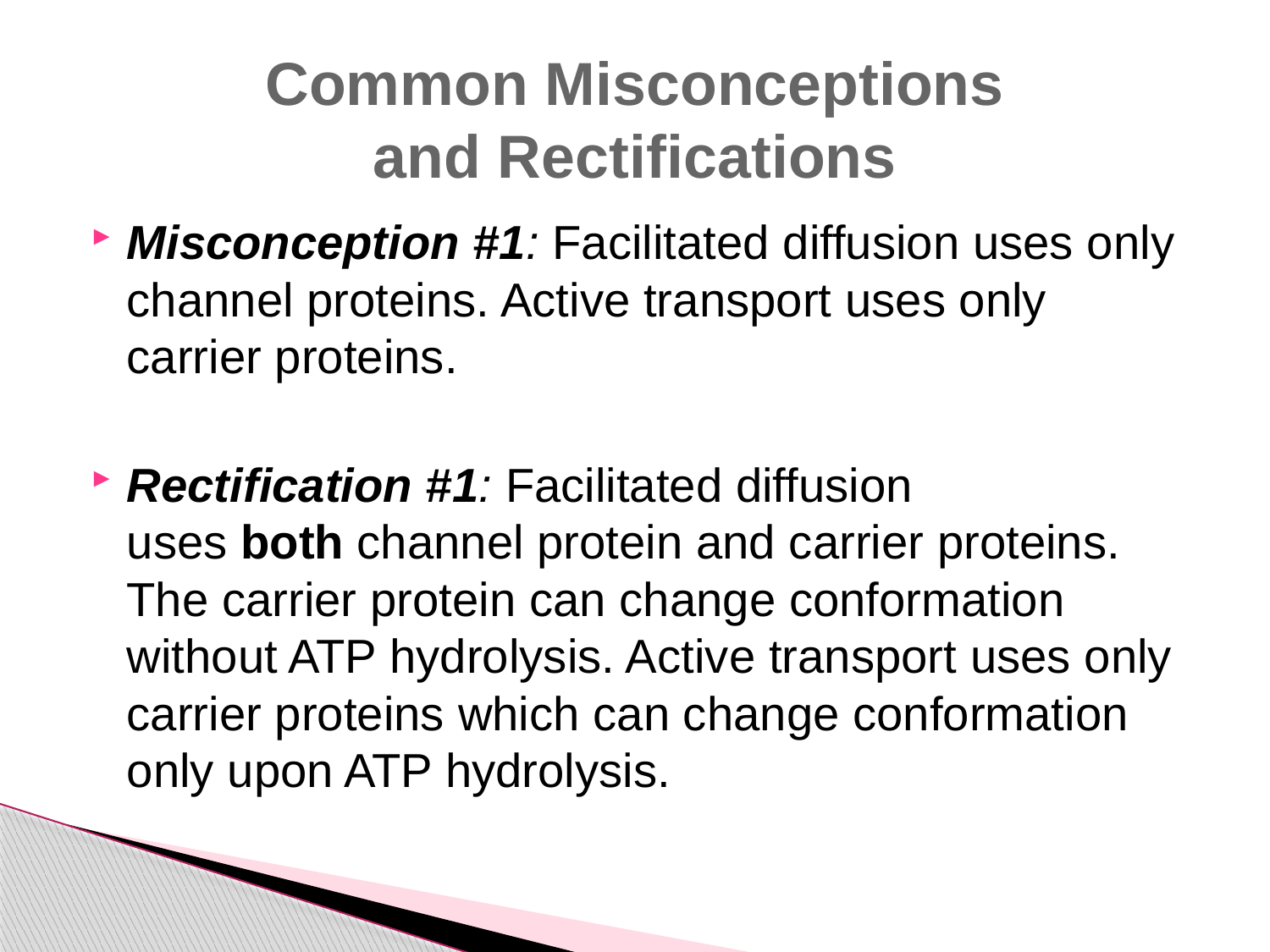

# Common Misconceptions and Rectifications
Misconception #1: Facilitated diffusion uses only channel proteins. Active transport uses only carrier proteins.

Rectification #1: Facilitated diffusion uses both channel protein and carrier proteins. The carrier protein can change conformation without ATP hydrolysis. Active transport uses only carrier proteins which can change conformation only upon ATP hydrolysis.